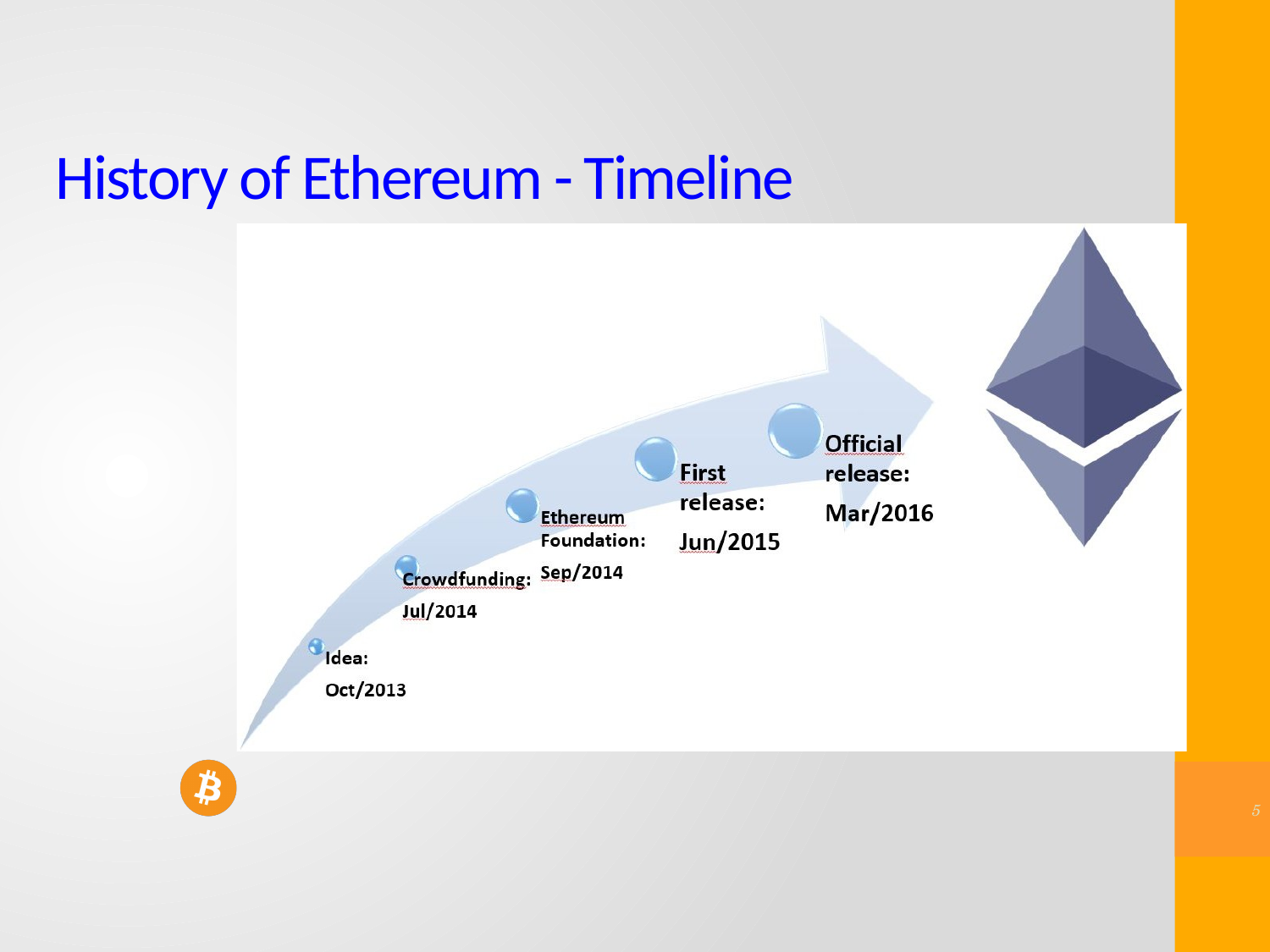

# History of Ethereum - Timeline

5